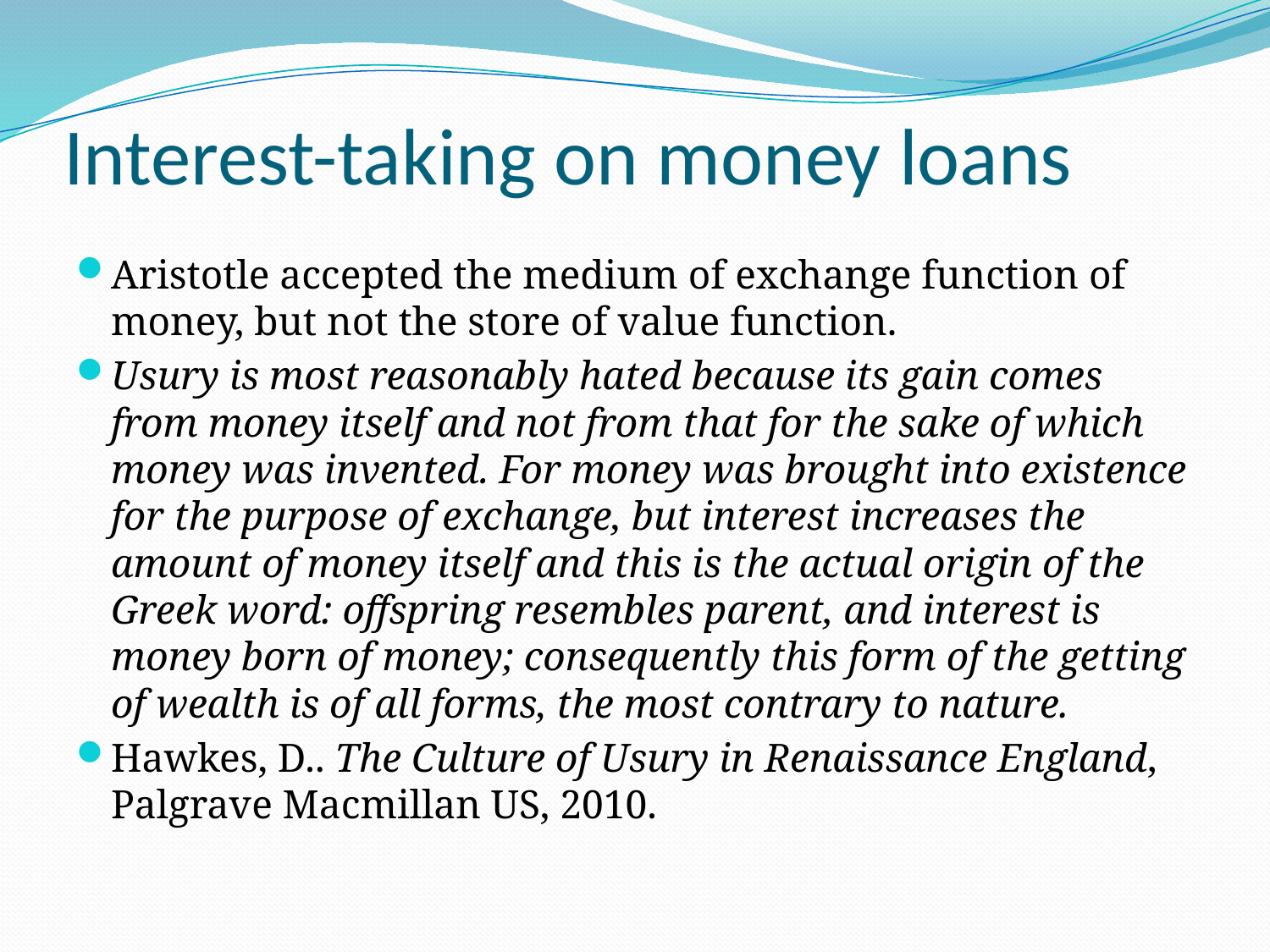

# Interest-taking on money loans
Aristotle accepted the medium of exchange function of money, but not the store of value function.
Usury is most reasonably hated because its gain comes from money itself and not from that for the sake of which money was invented. For money was brought into existence for the purpose of exchange, but interest increases the amount of money itself and this is the actual origin of the Greek word: offspring resembles parent, and interest is money born of money; consequently this form of the getting of wealth is of all forms, the most contrary to nature.
Hawkes, D.. The Culture of Usury in Renaissance England, Palgrave Macmillan US, 2010.